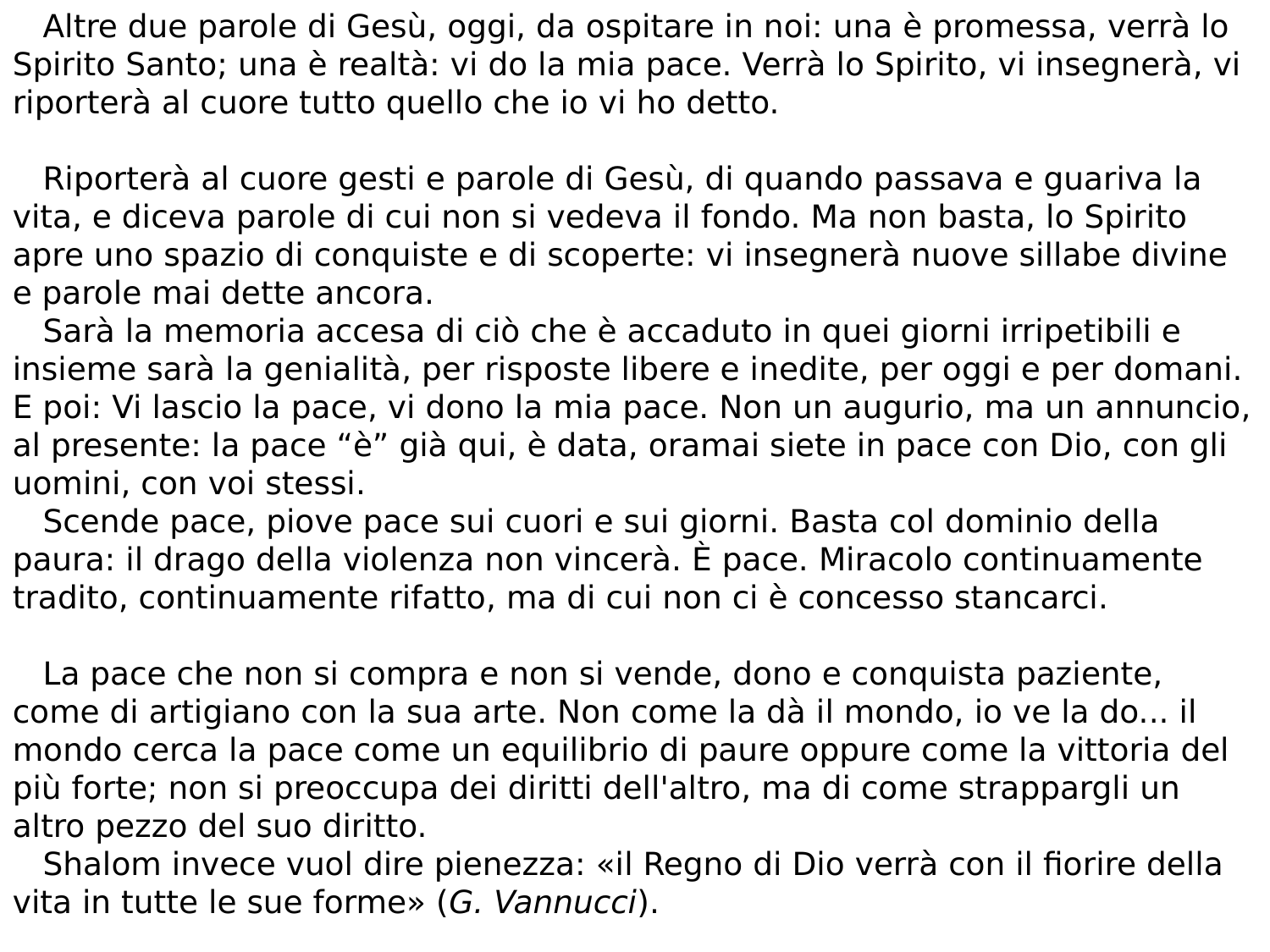

Altre due parole di Gesù, oggi, da ospitare in noi: una è promessa, verrà lo Spirito Santo; una è realtà: vi do la mia pace. Verrà lo Spirito, vi insegnerà, vi riporterà al cuore tutto quello che io vi ho detto.

   Riporterà al cuore gesti e parole di Gesù, di quando passava e guariva la vita, e diceva parole di cui non si vedeva il fondo. Ma non basta, lo Spirito apre uno spazio di conquiste e di scoperte: vi insegnerà nuove sillabe divine e parole mai dette ancora.
   Sarà la memoria accesa di ciò che è accaduto in quei giorni irripetibili e insieme sarà la genialità, per risposte libere e inedite, per oggi e per domani. E poi: Vi lascio la pace, vi dono la mia pace. Non un augurio, ma un annuncio, al presente: la pace “è” già qui, è data, oramai siete in pace con Dio, con gli uomini, con voi stessi.
   Scende pace, piove pace sui cuori e sui giorni. Basta col dominio della paura: il drago della violenza non vincerà. È pace. Miracolo continuamente tradito, continuamente rifatto, ma di cui non ci è concesso stancarci.

   La pace che non si compra e non si vende, dono e conquista paziente, come di artigiano con la sua arte. Non come la dà il mondo, io ve la do... il mondo cerca la pace come un equilibrio di paure oppure come la vittoria del più forte; non si preoccupa dei diritti dell'altro, ma di come strappargli un altro pezzo del suo diritto.
   Shalom invece vuol dire pienezza: «il Regno di Dio verrà con il fiorire della vita in tutte le sue forme» (G. Vannucci).